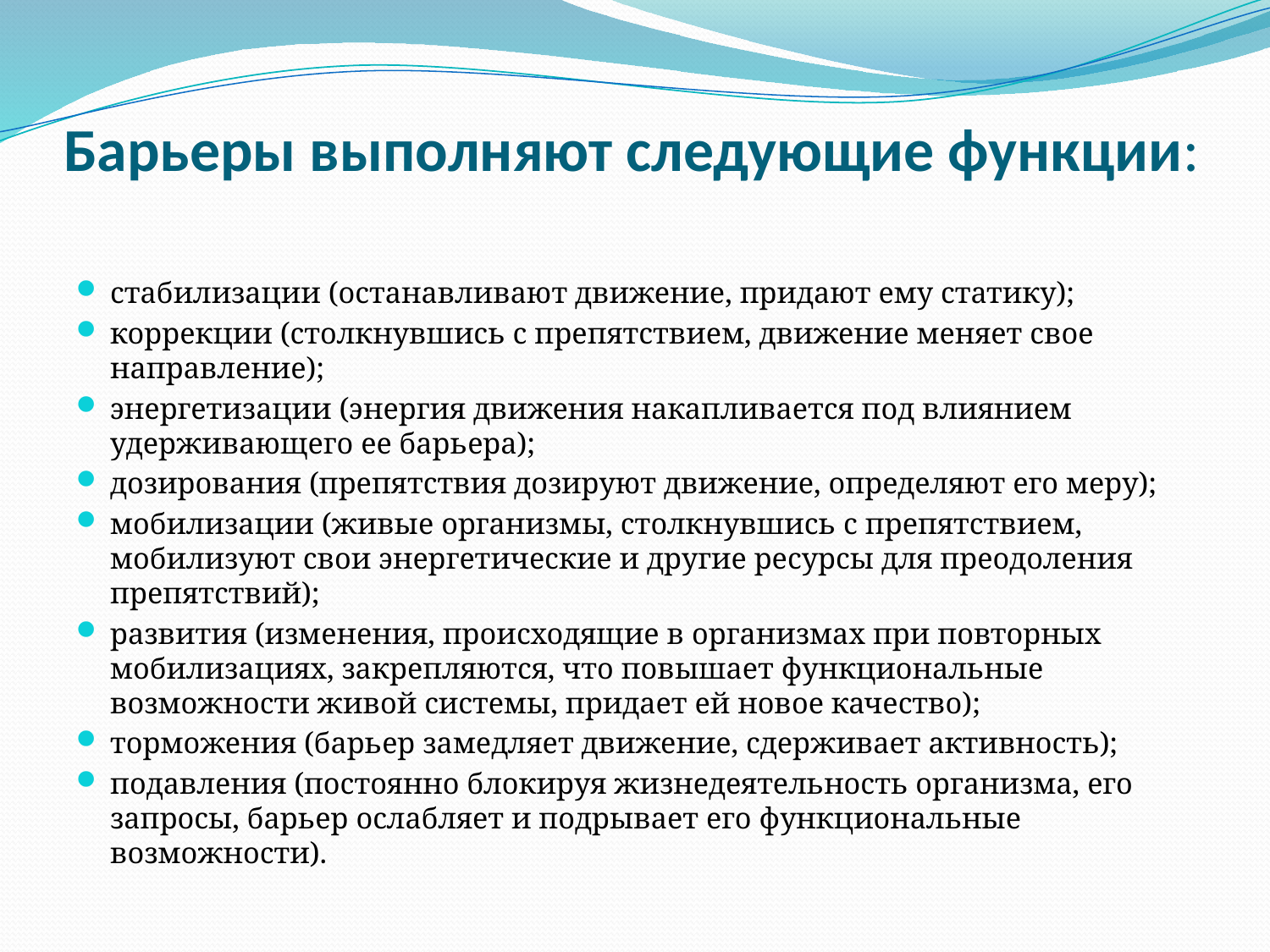

# Барьеры выполняют следующие функции:
стабилизации (останавливают движение, придают ему статику);
коррекции (столкнувшись с препятствием, движение меняет свое направление);
энергетизации (энергия движения накапливается под влиянием удерживающего ее барьера);
дозирования (препятствия дозируют движение, определяют его меру);
мобилизации (живые организмы, столкнувшись с препятствием, мобилизуют свои энергетические и другие ресурсы для преодоления препятствий);
развития (изменения, происходящие в организмах при повторных мобилизациях, закрепляются, что повышает функциональные возможности живой системы, придает ей новое качество);
торможения (барьер замедляет движение, сдерживает активность);
подавления (постоянно блокируя жизнедеятельность организма, его запросы, барьер ослабляет и подрывает его функциональные возможности).